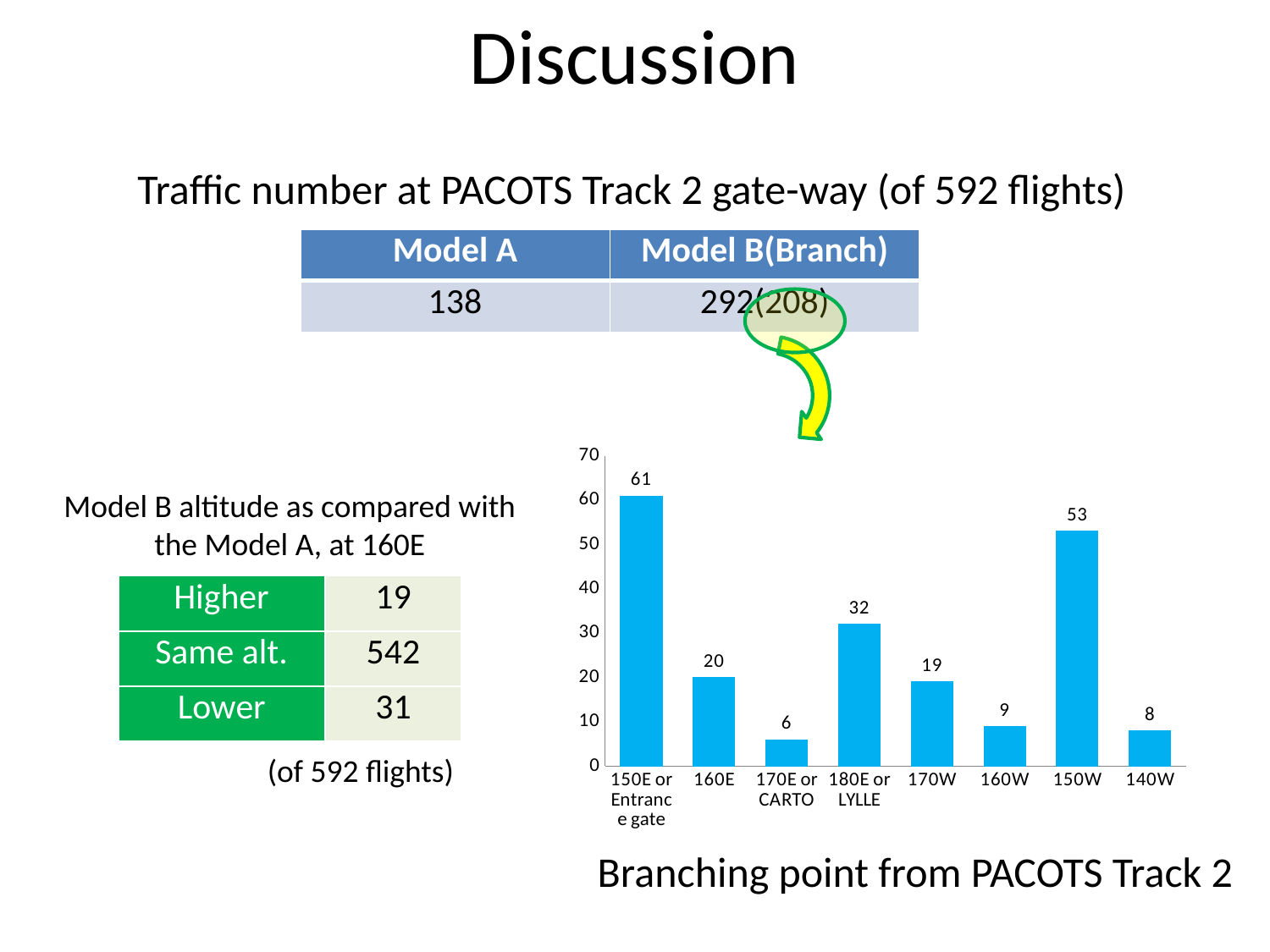

# Discussion
Traffic number at PACOTS Track 2 gate-way (of 592 flights)
| Model A | Model B(Branch) |
| --- | --- |
| 138 | 292(208) |

### Chart

| Category |  |
|---|---|
| 150E or Entrance gate | 61.0 |
| 160E | 20.0 |
| 170E or CARTO | 6.0 |
| 180E or LYLLE | 32.0 |
| 170W | 19.0 |
| 160W | 9.0 |
| 150W | 53.0 |
| 140W | 8.0 |
Model B altitude as compared with the Model A, at 160E
| Higher | 19 |
| --- | --- |
| Same alt. | 542 |
| Lower | 31 |
(of 592 flights)
Branching point from PACOTS Track 2